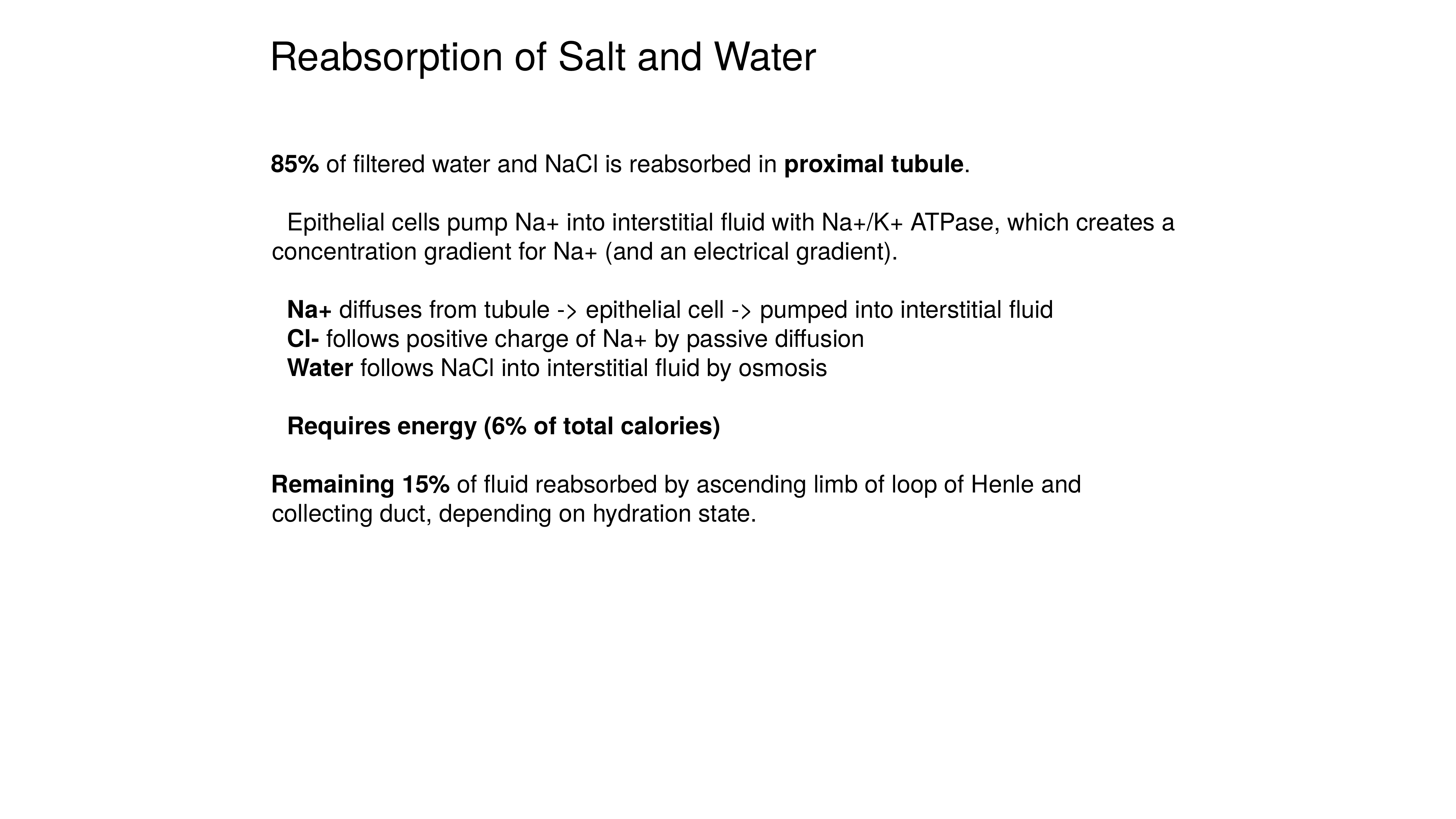

Reabsorption of Salt and Water
85% of filtered water and NaCl is reabsorbed in proximal tubule.

Epithelial cells pump Na+ into interstitial fluid with Na+/K+ ATPase, which creates a concentration gradient for Na+ (and an electrical gradient).

Na+ diffuses from tubule -> epithelial cell -> pumped into interstitial fluid
Cl- follows positive charge of Na+ by passive diffusion
Water follows NaCl into interstitial fluid by osmosis

Requires energy (6% of total calories)

Remaining 15% of fluid reabsorbed by ascending limb of loop of Henle and collecting duct, depending on hydration state.